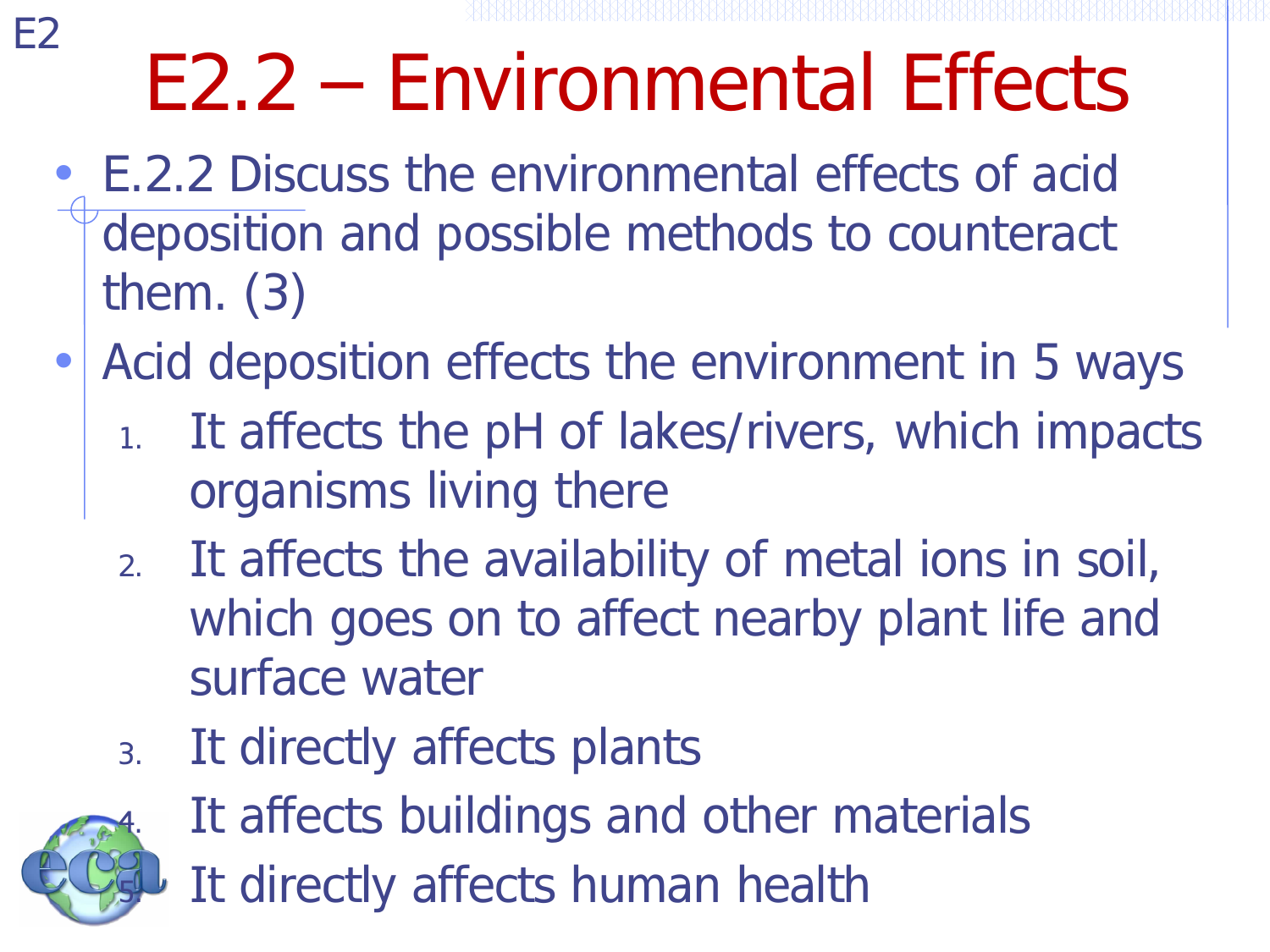

# E2.2 – Environmental Effects
E.2.2 Discuss the environmental effects of acid deposition and possible methods to counteract them. (3)
Acid deposition effects the environment in 5 ways
It affects the pH of lakes/rivers, which impacts organisms living there
It affects the availability of metal ions in soil, which goes on to affect nearby plant life and surface water
It directly affects plants
It affects buildings and other materials
It directly affects human health